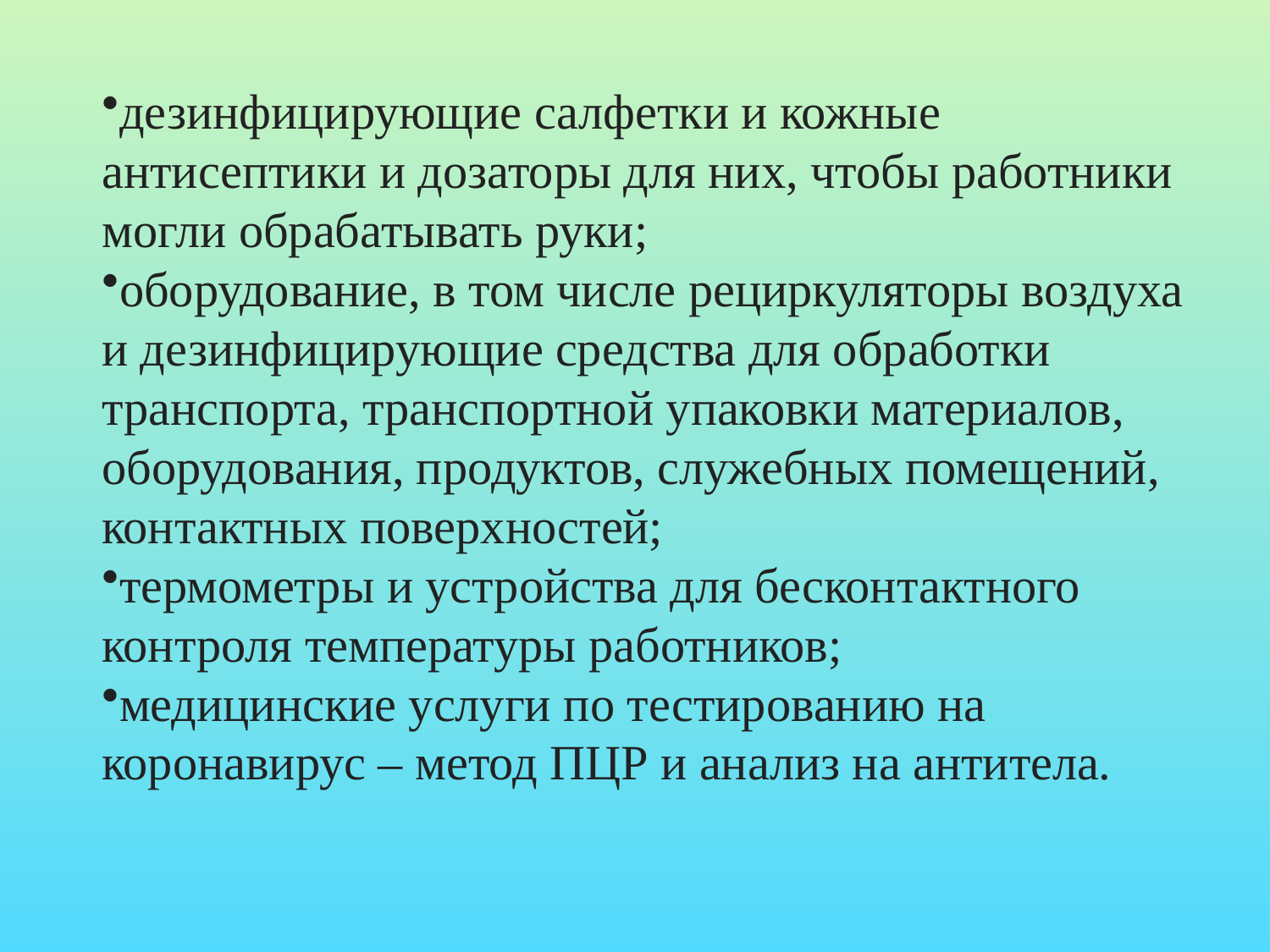

дезинфицирующие салфетки и кожные антисептики и дозаторы для них, чтобы работники могли обрабатывать руки;
оборудование, в том числе рециркуляторы воздуха и дезинфицирующие средства для обработки транспорта, транспортной упаковки материалов, оборудования, продуктов, служебных помещений, контактных поверхностей;
термометры и устройства для бесконтактного контроля температуры работников;
медицинские услуги по тестированию на коронавирус – метод ПЦР и анализ на антитела.